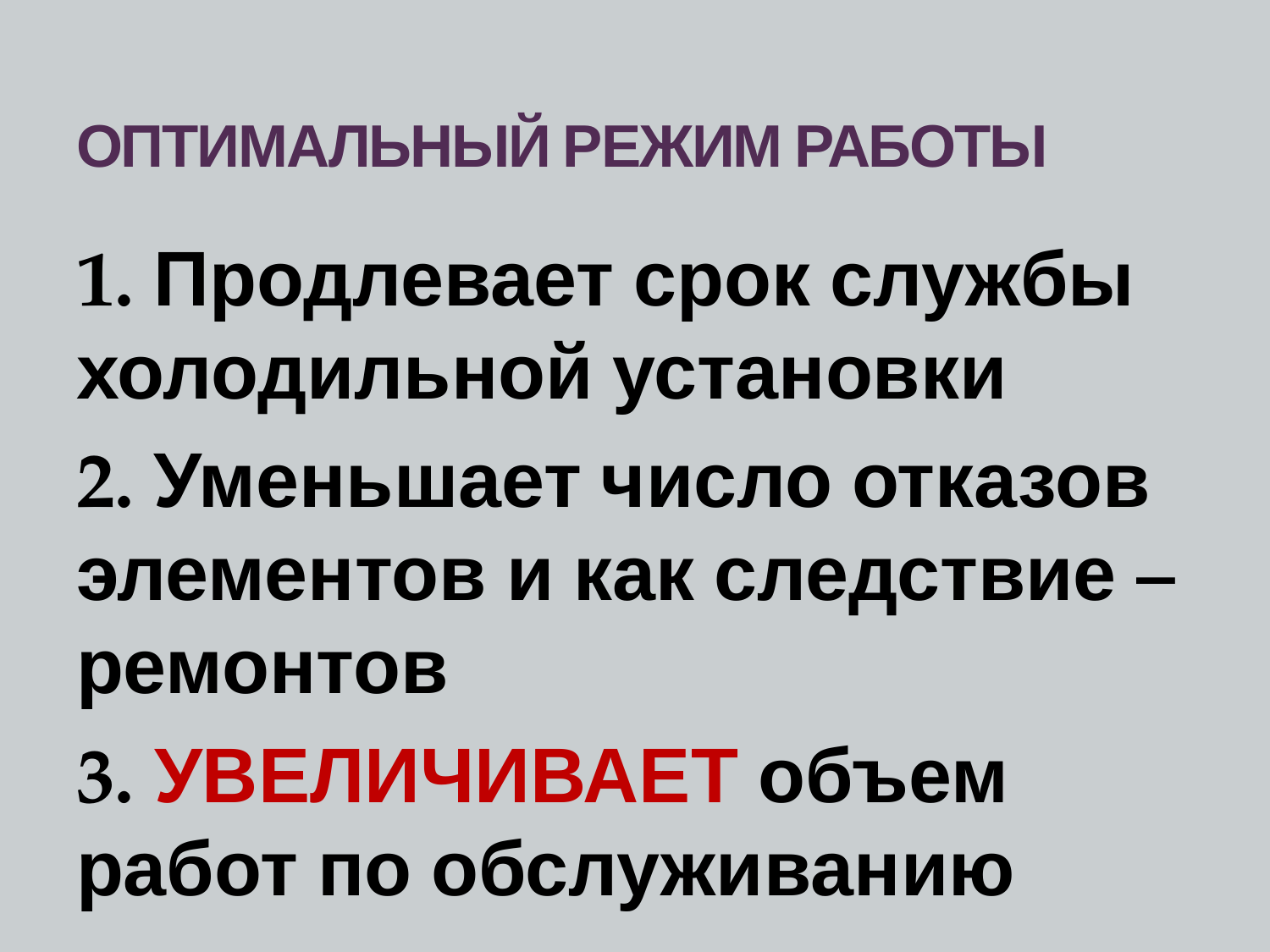

# ОПТИМАЛЬНЫЙ РЕЖИМ РАБОТЫ
1. Продлевает срок службы холодильной установки
2. Уменьшает число отказов элементов и как следствие –ремонтов
3. УВЕЛИЧИВАЕТ объем работ по обслуживанию